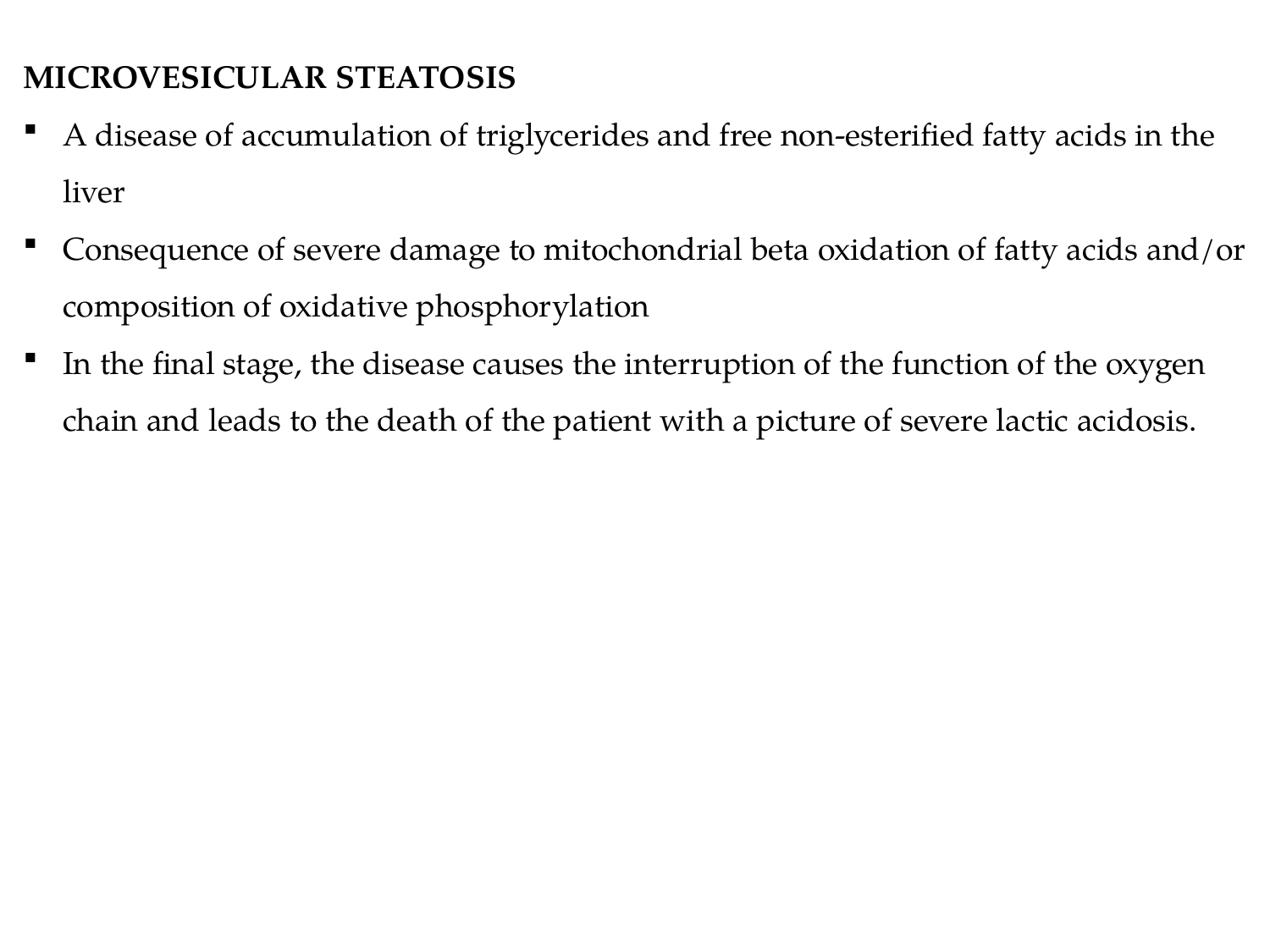

MICROVESICULAR STEATOSIS
A disease of accumulation of triglycerides and free non-esterified fatty acids in the liver
Consequence of severe damage to mitochondrial beta oxidation of fatty acids and/or composition of oxidative phosphorylation
In the final stage, the disease causes the interruption of the function of the oxygen chain and leads to the death of the patient with a picture of severe lactic acidosis.